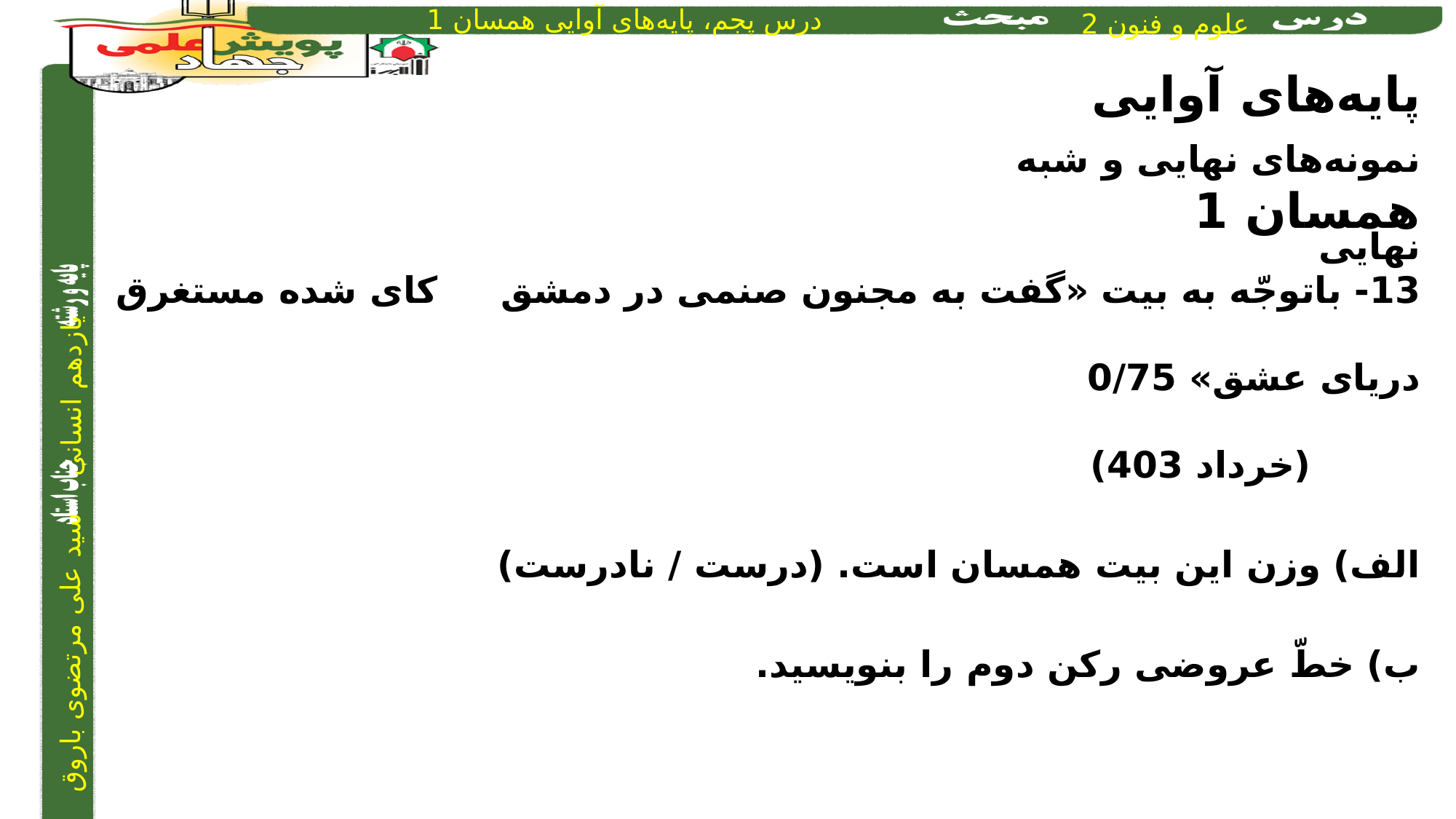

پایه‌های آوایی همسان 1
نمونه‌های نهایی و شبه نهایی
13- باتوجّه به بیت «گفت به مجنون صنمی در دمشق		کای شده مستغرق دریای عشق» 0/75											(خرداد 403)
الف) وزن این بیت همسان است. (درست / نادرست)
ب) خطّ عروضی رکن دوم را بنویسید.